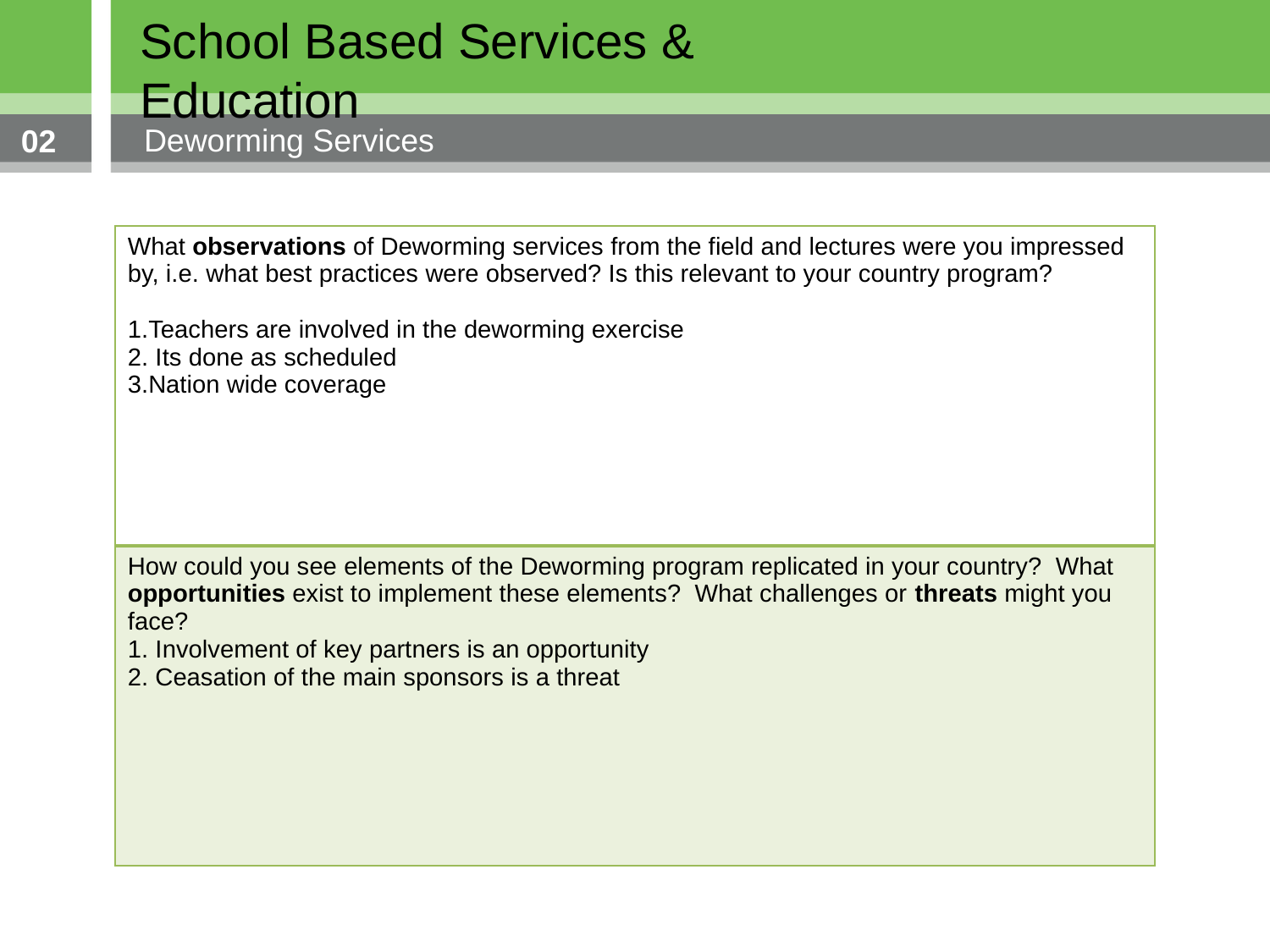

School Based Services & Education
Deworming Services

02
| What observations of Deworming services from the field and lectures were you impressed by, i.e. what best practices were observed? Is this relevant to your country program? 1.Teachers are involved in the deworming exercise 2. Its done as scheduled 3.Nation wide coverage |
| --- |
| How could you see elements of the Deworming program replicated in your country? What opportunities exist to implement these elements? What challenges or threats might you face? 1. Involvement of key partners is an opportunity 2. Ceasation of the main sponsors is a threat |